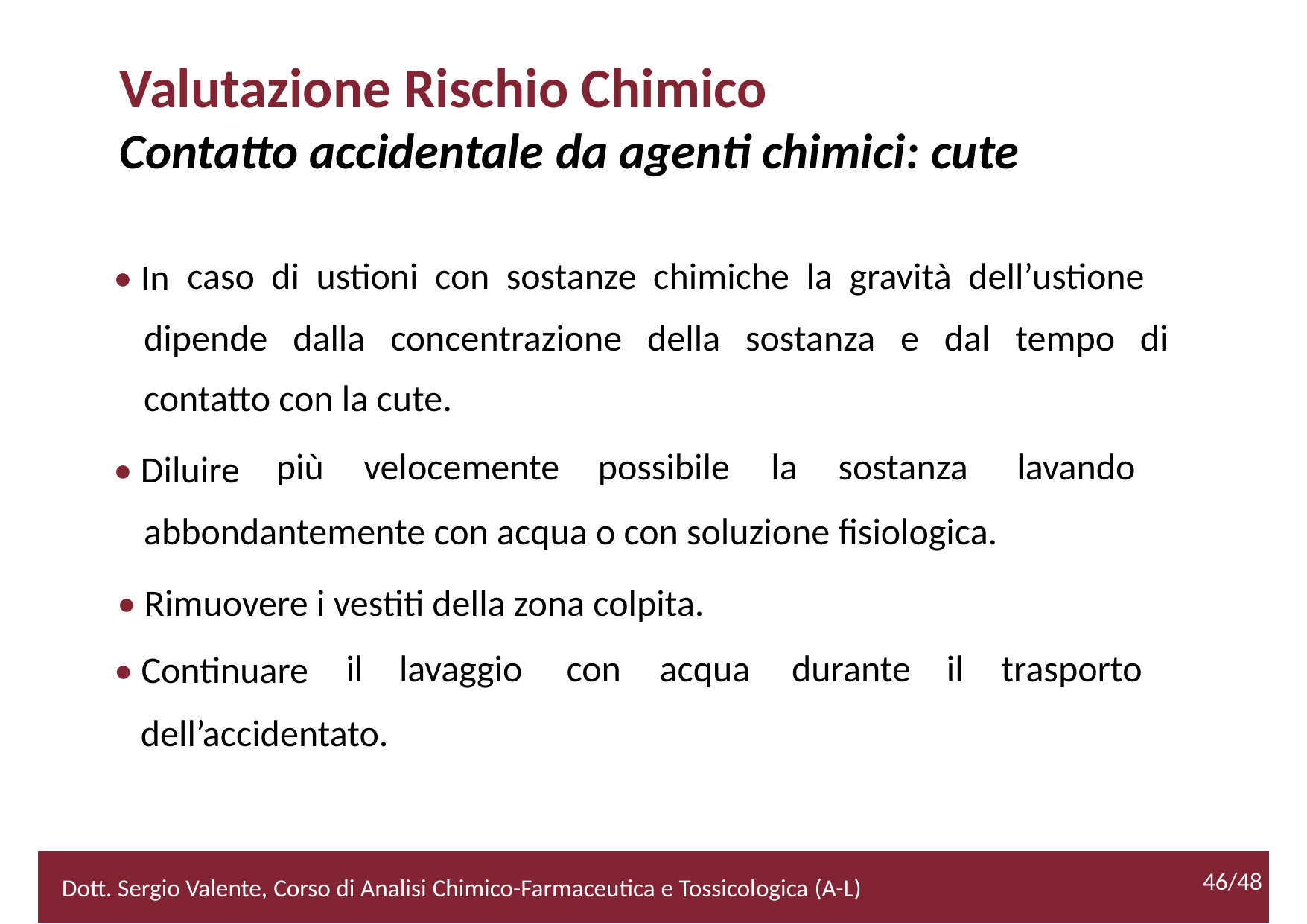

Valutazione Rischio Chimico
Contatto accidentale da agenti chimici: cute
• In
caso  di  ustioni  con  sostanze  chimiche  la  gravità  dell’ustione
dipende   dalla   concentrazione   della   sostanza   e   dal   tempo   di

contatto con la cute.
• Diluire
più
velocemente
possibile
la
sostanza
lavando
	abbondantemente con acqua o con soluzione fisiologica.

• Rimuovere i vestiti della zona colpita.
• Continuare
il
lavaggio
con
acqua
durante
il
trasporto
	dell’accidentato.

46/48
2/52
Dott. Sergio Valente, Corso di Analisi Chimico-Farmaceutica e Tossicologica (A-L)